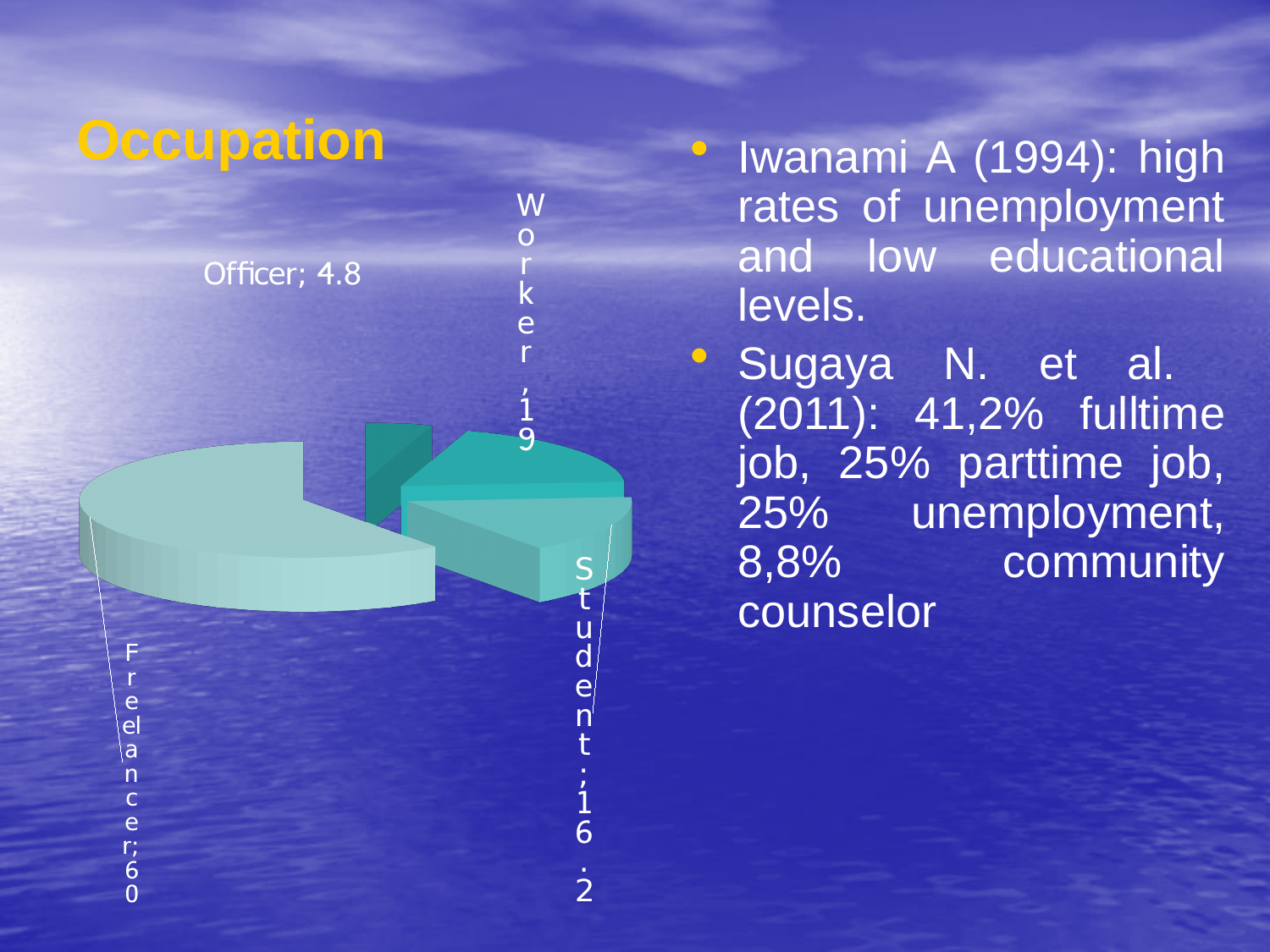

# Occupation
Iwanami A (1994): high rates of unemployment and low educational levels.
Sugaya N. et al.  (2011): 41,2% fulltime job, 25% parttime job, 25% unemployment, 8,8% community counselor

[unsupported chart]